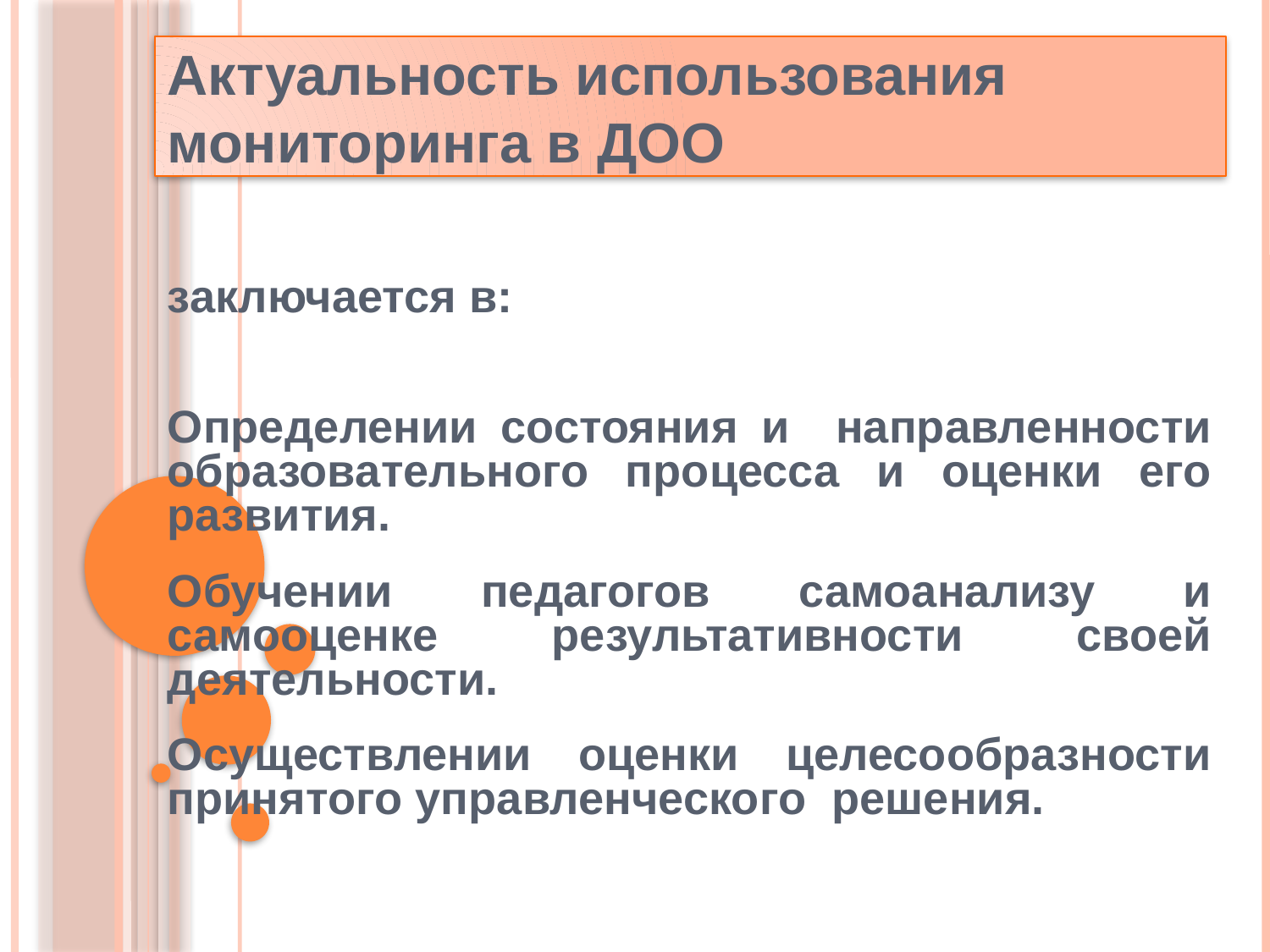

Актуальность использования мониторинга в ДОО

заключается в:

Определении состояния и  направленности образовательного процесса и оценки его развития.
Обучении педагогов самоанализу и самооценке результативности своей деятельности.
Осуществлении оценки целесообразности принятого управленческого  решения.